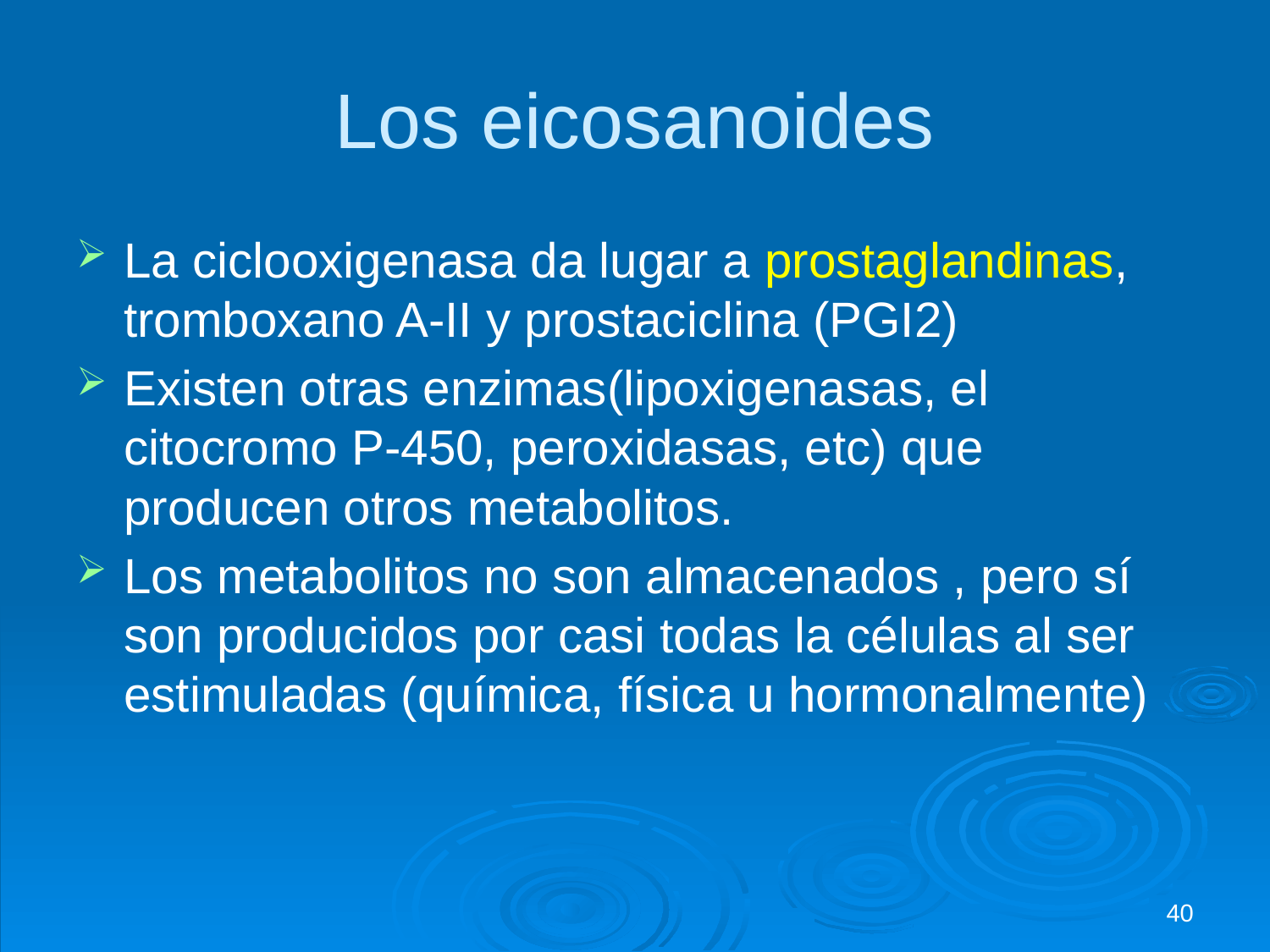

# Los eicosanoides
La ciclooxigenasa da lugar a prostaglandinas, tromboxano A-II y prostaciclina (PGI2)
Existen otras enzimas(lipoxigenasas, el citocromo P-450, peroxidasas, etc) que producen otros metabolitos.
Los metabolitos no son almacenados , pero sí son producidos por casi todas la células al ser estimuladas (química, física u hormonalmente)
40